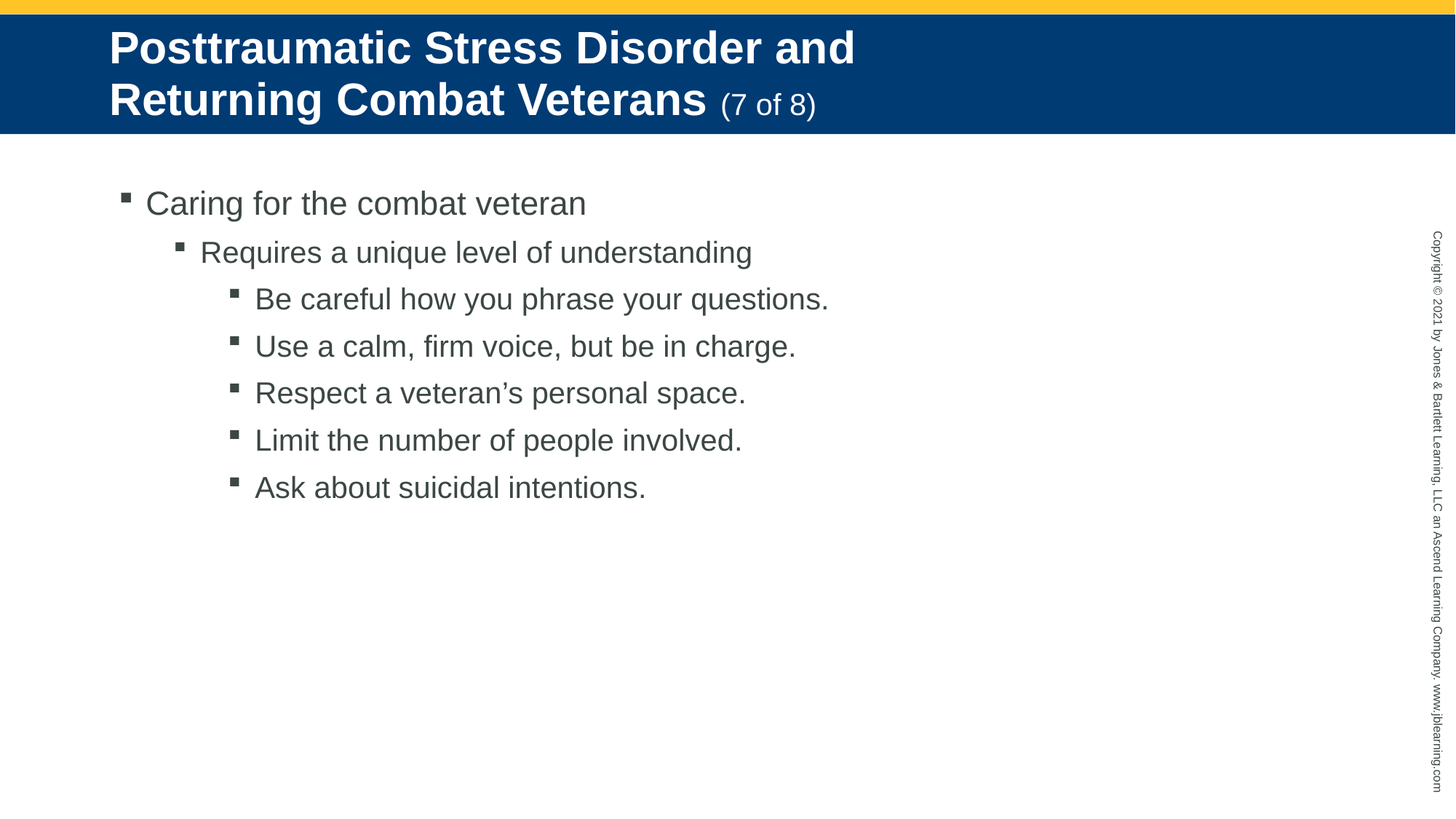

# Posttraumatic Stress Disorder and Returning Combat Veterans (7 of 8)
Caring for the combat veteran
Requires a unique level of understanding
Be careful how you phrase your questions.
Use a calm, firm voice, but be in charge.
Respect a veteran’s personal space.
Limit the number of people involved.
Ask about suicidal intentions.